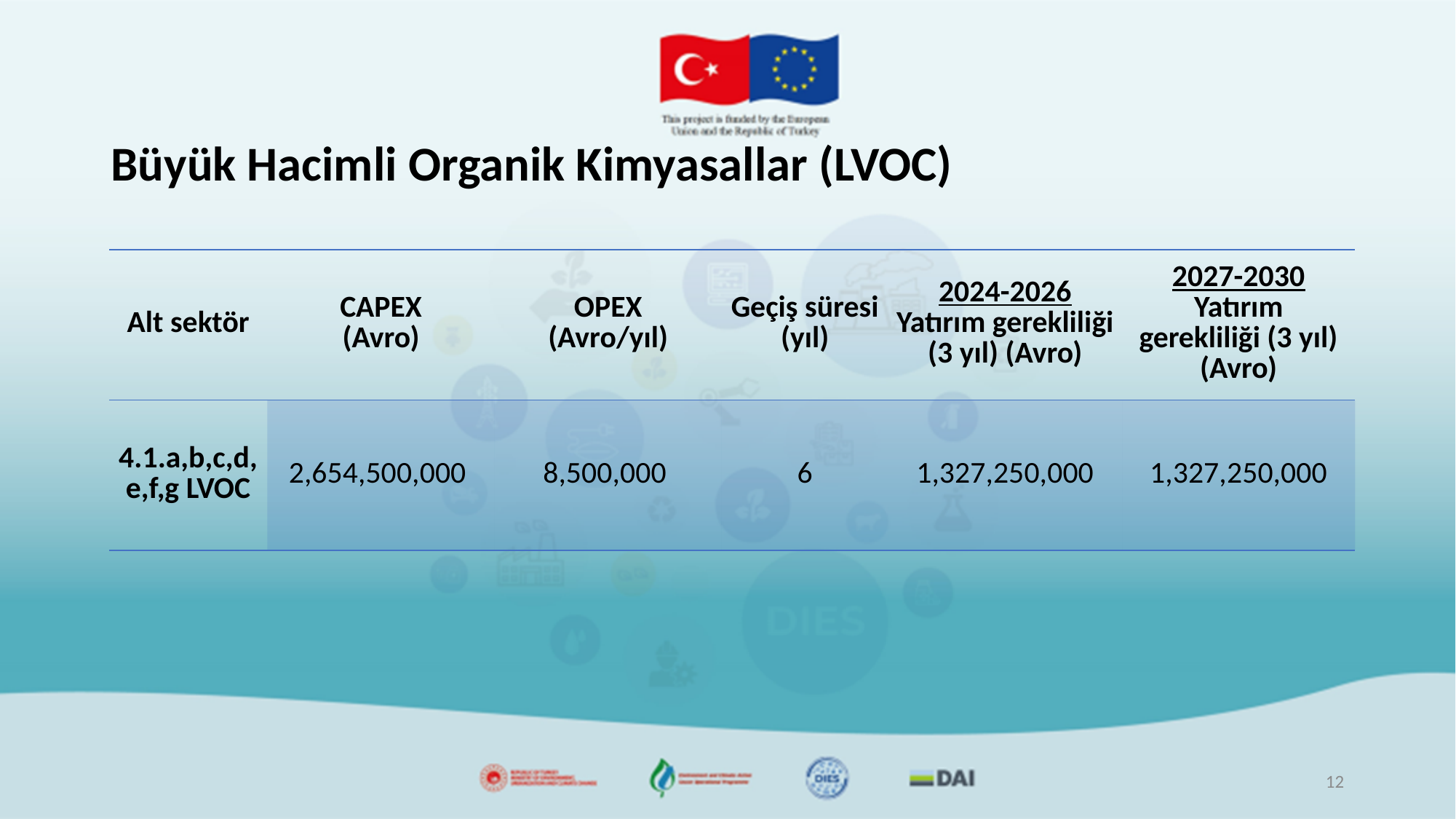

# Büyük Hacimli Organik Kimyasallar (LVOC)
| Alt sektör | CAPEX (Avro) | OPEX (Avro/yıl) | Geçiş süresi (yıl) | 2024-2026 Yatırım gerekliliği (3 yıl) (Avro) | 2027-2030 Yatırım gerekliliği (3 yıl) (Avro) |
| --- | --- | --- | --- | --- | --- |
| 4.1.a,b,c,d,e,f,g LVOC | 2,654,500,000 | 8,500,000 | 6 | 1,327,250,000 | 1,327,250,000 |
12